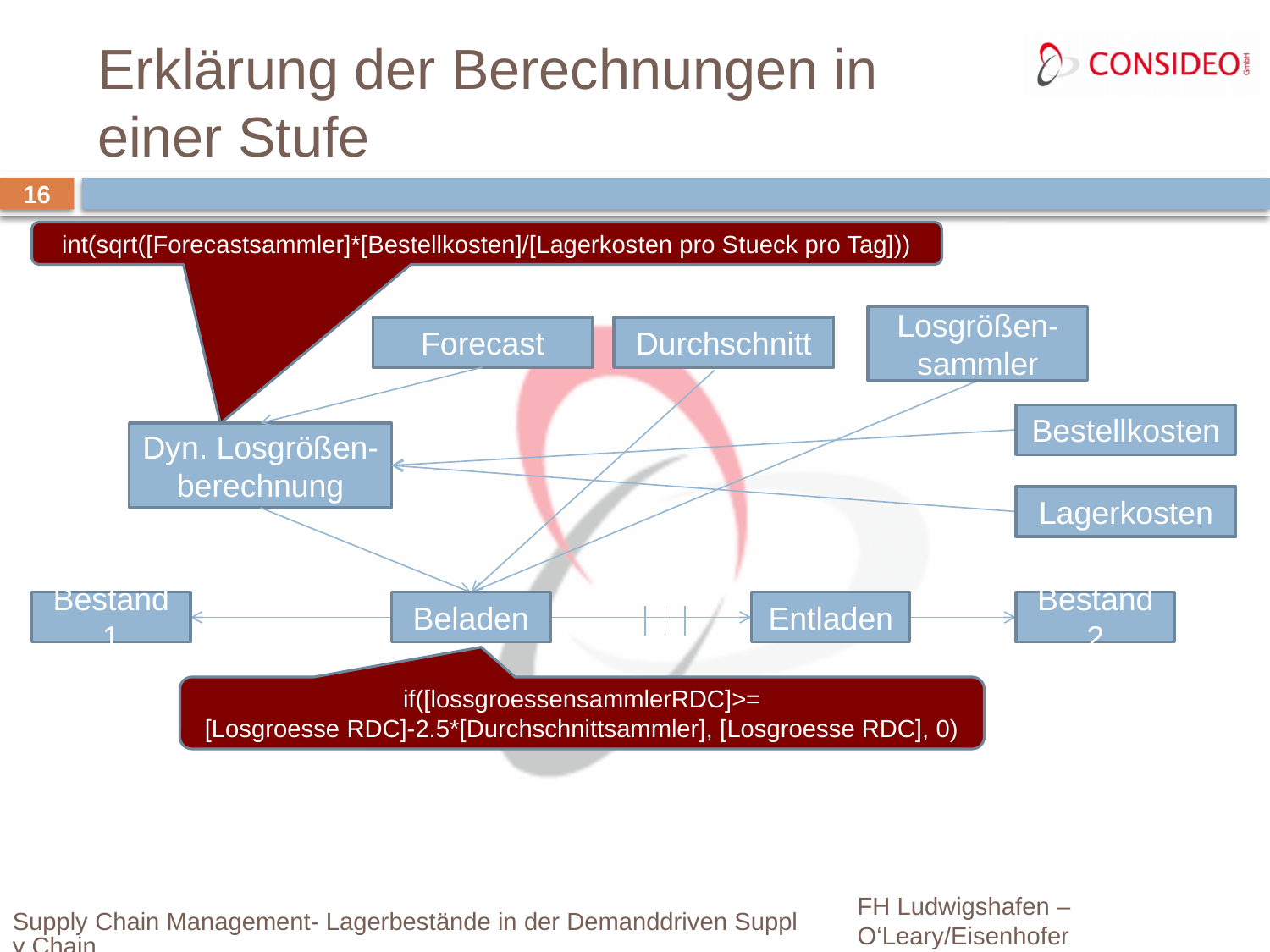

# Erklärung der Berechnungen in einer Stufe
16
int(sqrt([Forecastsammler]*[Bestellkosten]/[Lagerkosten pro Stueck pro Tag]))
Losgrößen-sammler
Forecast
Durchschnitt
Bestellkosten
Dyn. Losgrößen-berechnung
Lagerkosten
Bestand 1
Beladen
Entladen
Bestand 2
if([lossgroessensammlerRDC]>=
[Losgroesse RDC]-2.5*[Durchschnittsammler], [Losgroesse RDC], 0)
Supply Chain Management- Lagerbestände in der Demanddriven Supply Chain
FH Ludwigshafen – O‘Leary/Eisenhofer